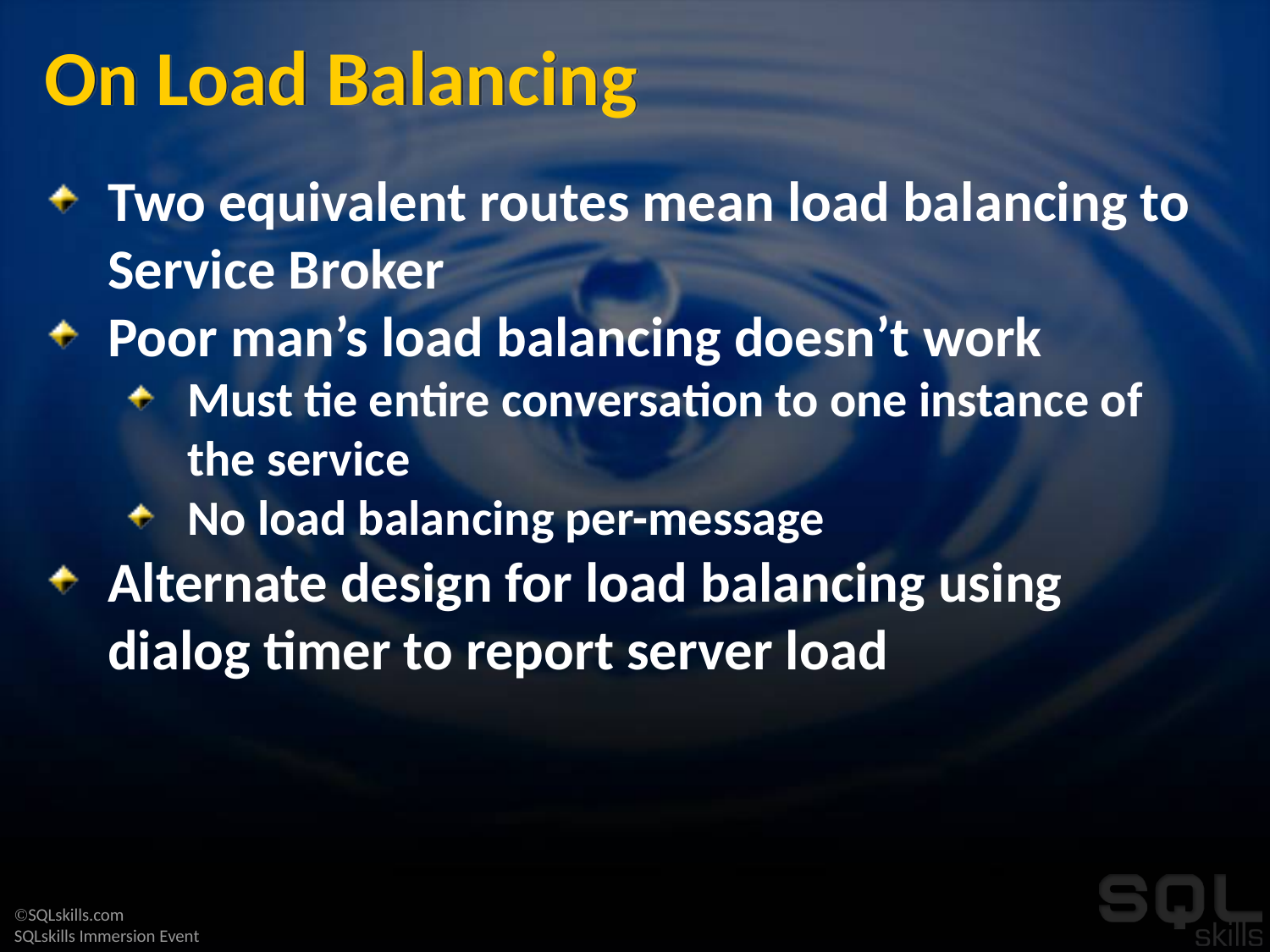

# On Load Balancing
Two equivalent routes mean load balancing to Service Broker
Poor man’s load balancing doesn’t work
Must tie entire conversation to one instance of the service
No load balancing per-message
Alternate design for load balancing using dialog timer to report server load